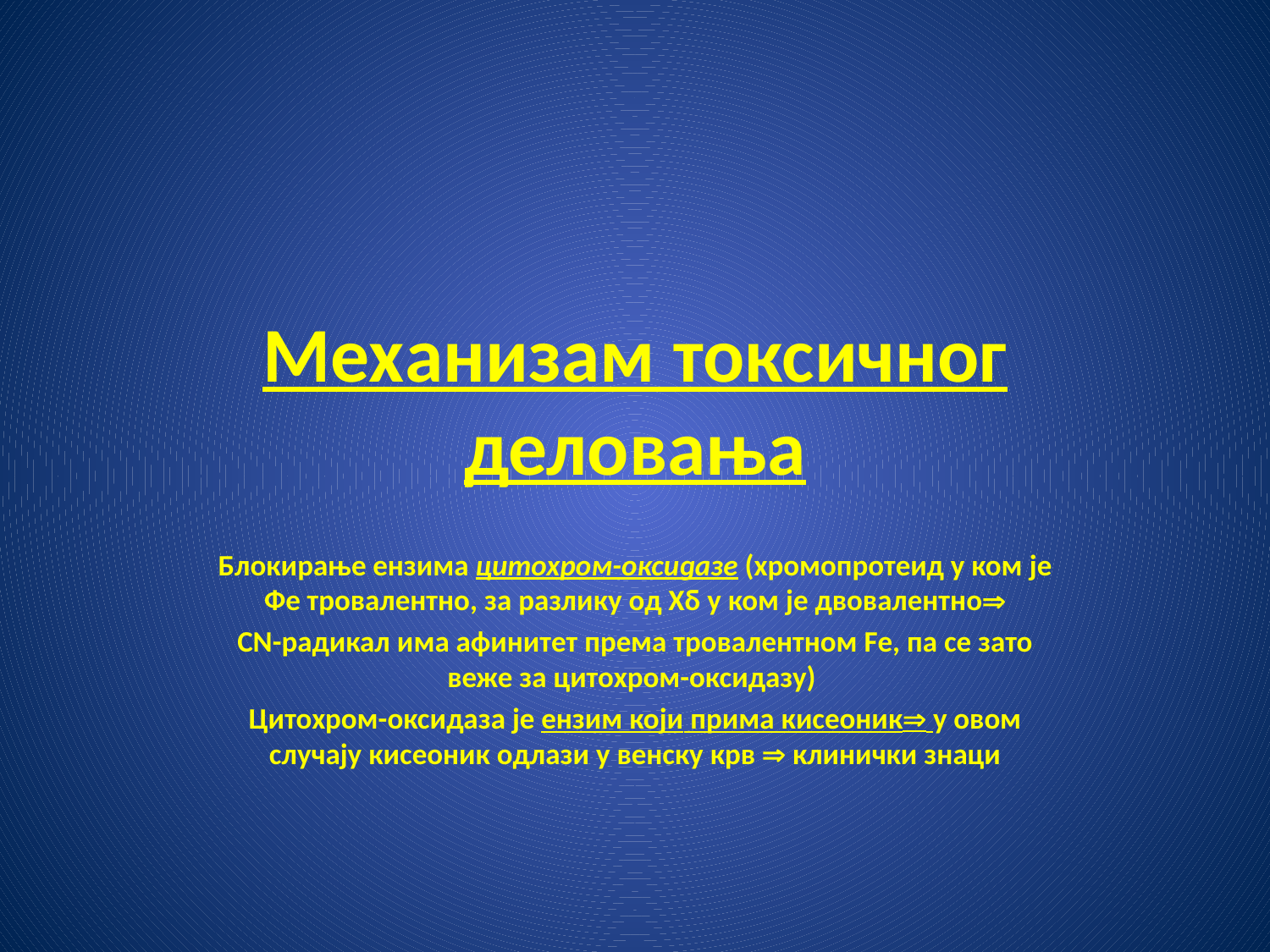

# Механизам токсичног деловања
Блокирање ензима цитохром-оксидазе (хромопротеид у ком је Фе тровалентно, за разлику од Хб у ком је двовалентно⇒
CN-радикал има афинитет према тровалентном Fе, па се зато веже за цитохром-оксидазу)
Цитохром-оксидаза је ензим који прима кисеоник⇒ у овом случају кисеоник одлази у венску крв ⇒ клинички знаци